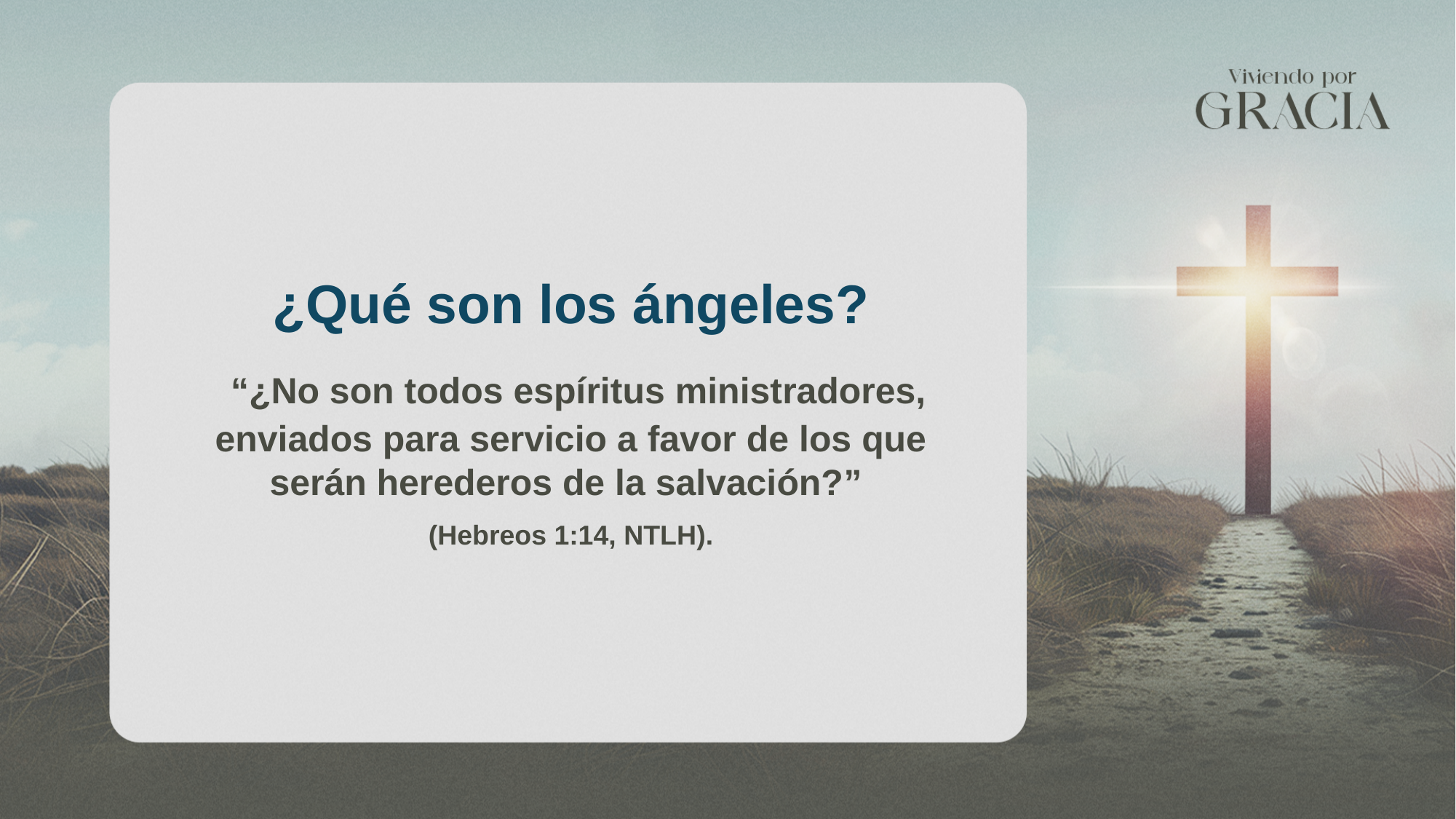

¿Qué son los ángeles?
 “¿No son todos espíritus ministradores, enviados para servicio a favor de los que serán herederos de la salvación?”
(Hebreos 1:14, NTLH).